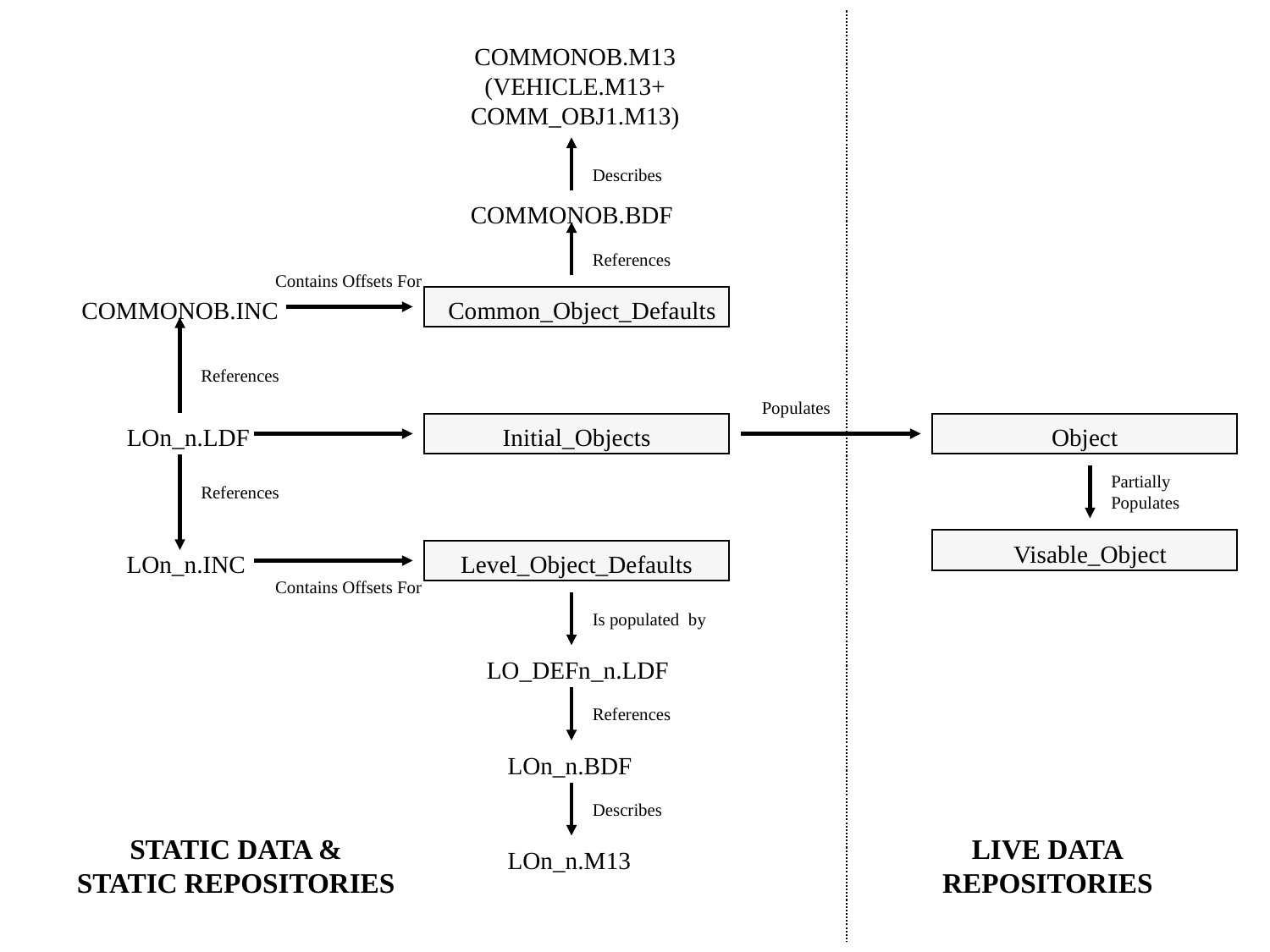

COMMONOB.M13
(VEHICLE.M13+
COMM_OBJ1.M13)
COMMONOB.BDF

Common_Object_Defaults
Describes
References
Contains Offsets For
COMMONOB.INC
References
Populates

Initial_Objects

Object
LOn_n.LDF
Partially
Populates
References

Visable_Object

Level_Object_Defaults
LOn_n.INC
Contains Offsets For
Is populated  by
LO_DEFn_n.LDF
LOn_n.BDF
LOn_n.M13
References
Describes
STATIC DATA &
STATIC REPOSITORIES
LIVE DATA
REPOSITORIES